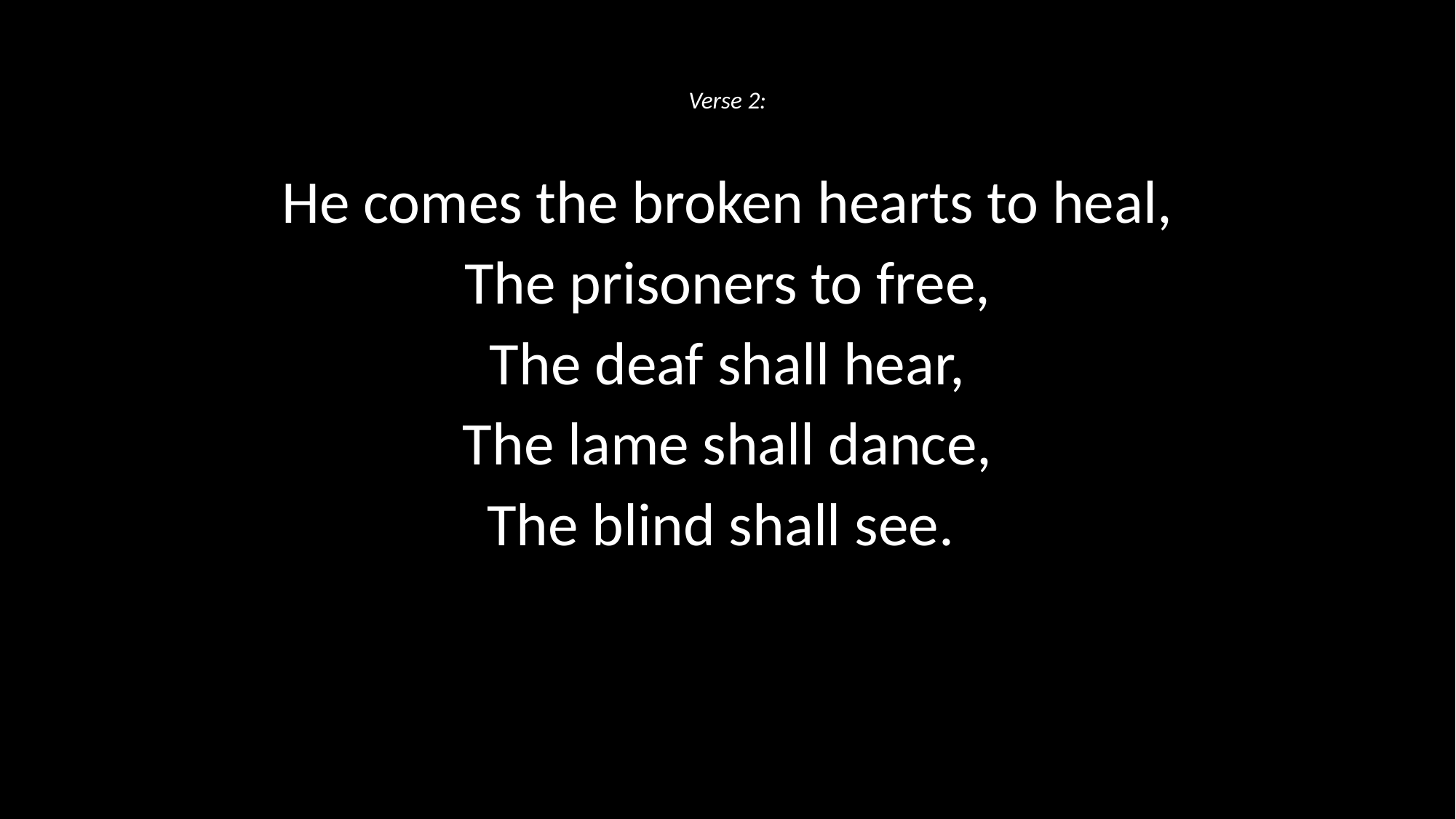

Verse 2:

He comes the broken hearts to heal,
The prisoners to free,
The deaf shall hear,
The lame shall dance,
The blind shall see.

#